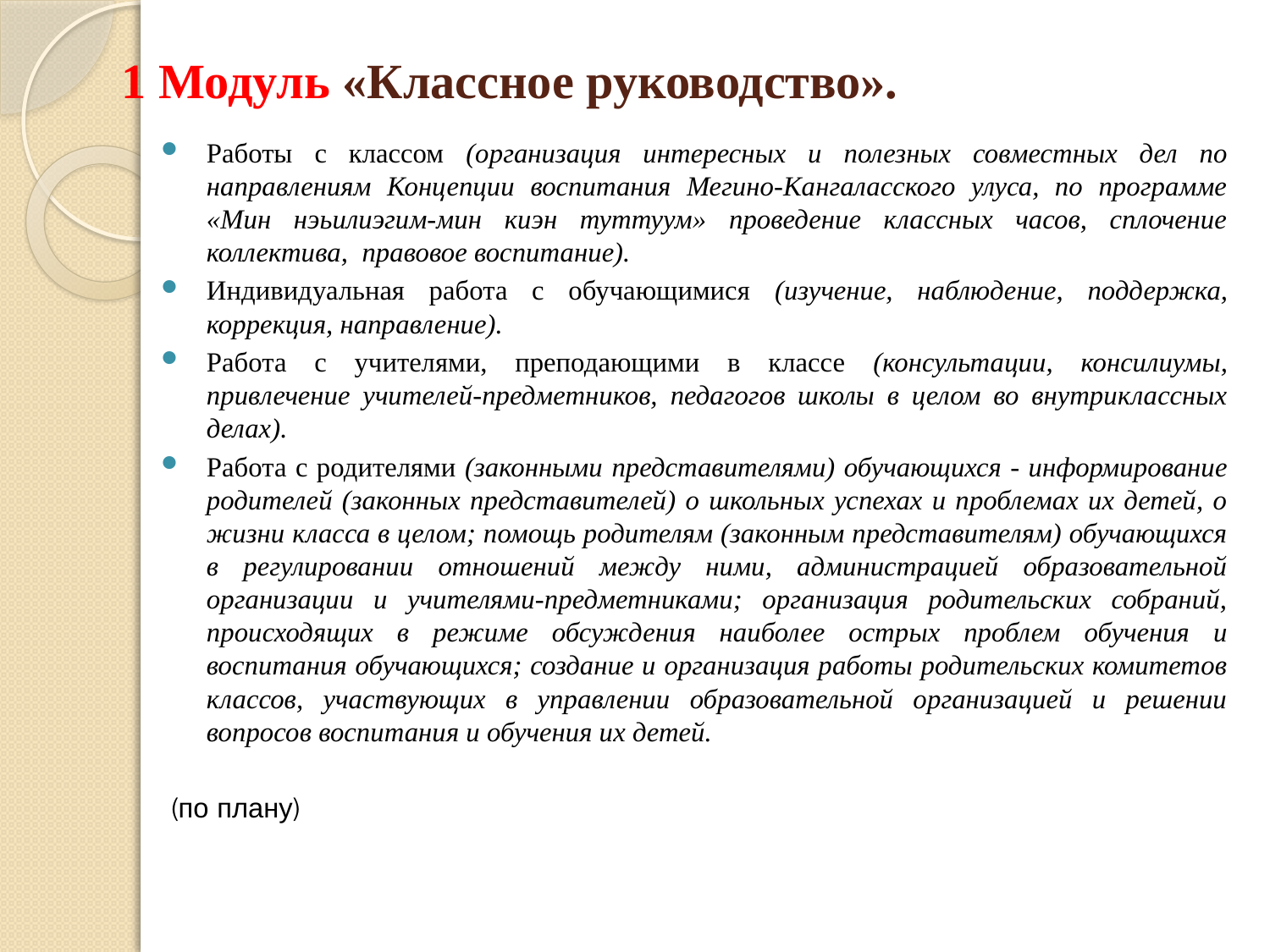

# 1 Модуль «Классное руководство».
Работы с классом (организация интересных и полезных совместных дел по направлениям Концепции воспитания Мегино-Кангаласского улуса, по программе «Мин нэьилиэгим-мин киэн туттуум» проведение классных часов, сплочение коллектива,  правовое воспитание).
Индивидуальная работа с обучающимися (изучение, наблюдение, поддержка, коррекция, направление).
Работа с учителями, преподающими в классе (консультации, консилиумы, привлечение учителей-предметников, педагогов школы в целом во внутриклассных делах).
Работа с родителями (законными представителями) обучающихся - информирование родителей (законных представителей) о школьных успехах и проблемах их детей, о жизни класса в целом; помощь родителям (законным представителям) обучающихся в регулировании отношений между ними, администрацией образовательной организации и учителями-предметниками; организация родительских собраний, происходящих в режиме обсуждения наиболее острых проблем обучения и воспитания обучающихся; создание и организация работы родительских комитетов классов, участвующих в управлении образовательной организацией и решении вопросов воспитания и обучения их детей.

(по плану)